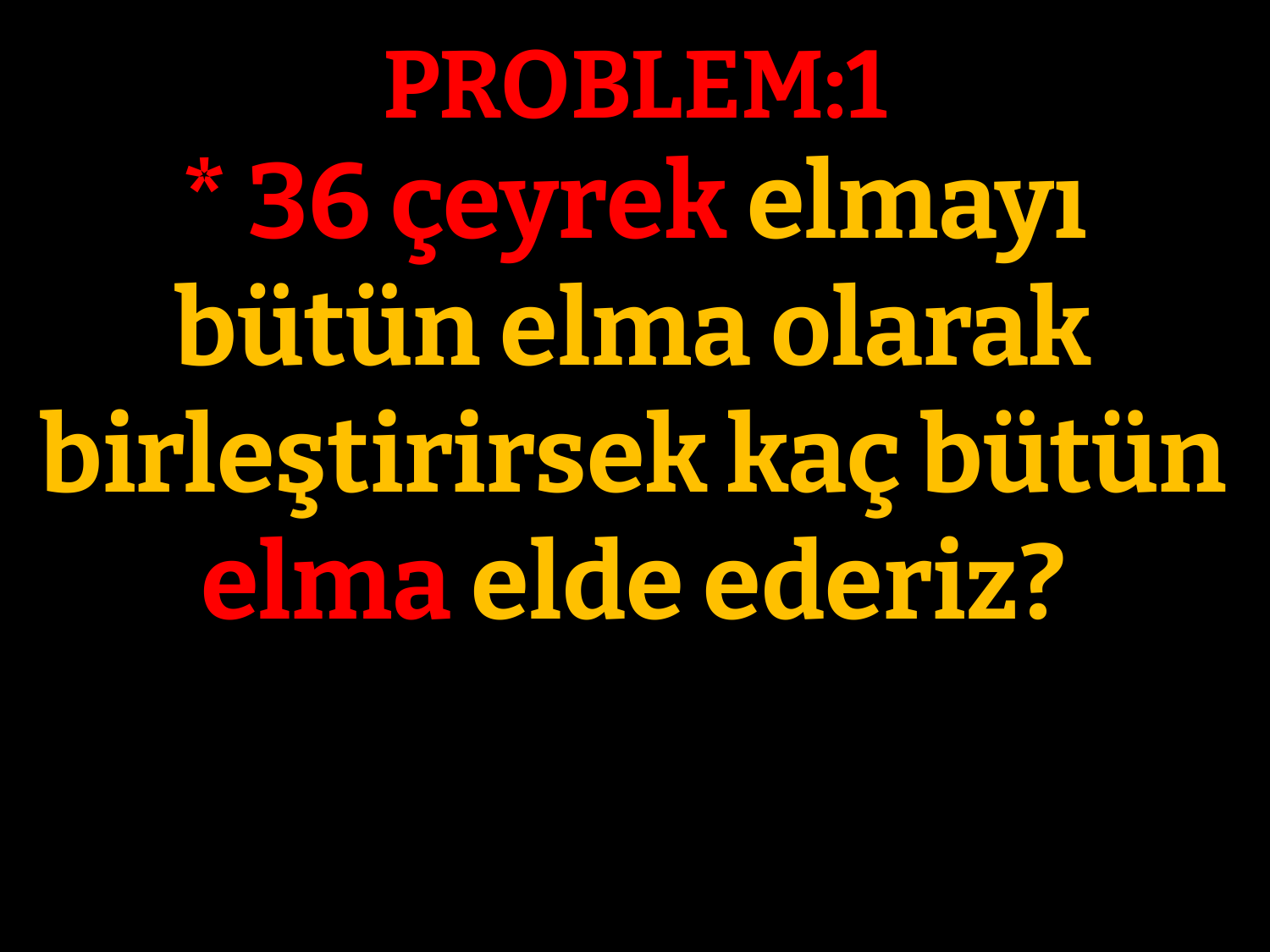

PROBLEM:1
* 36 çeyrek elmayı bütün elma olarak birleştirirsek kaç bütün elma elde ederiz?